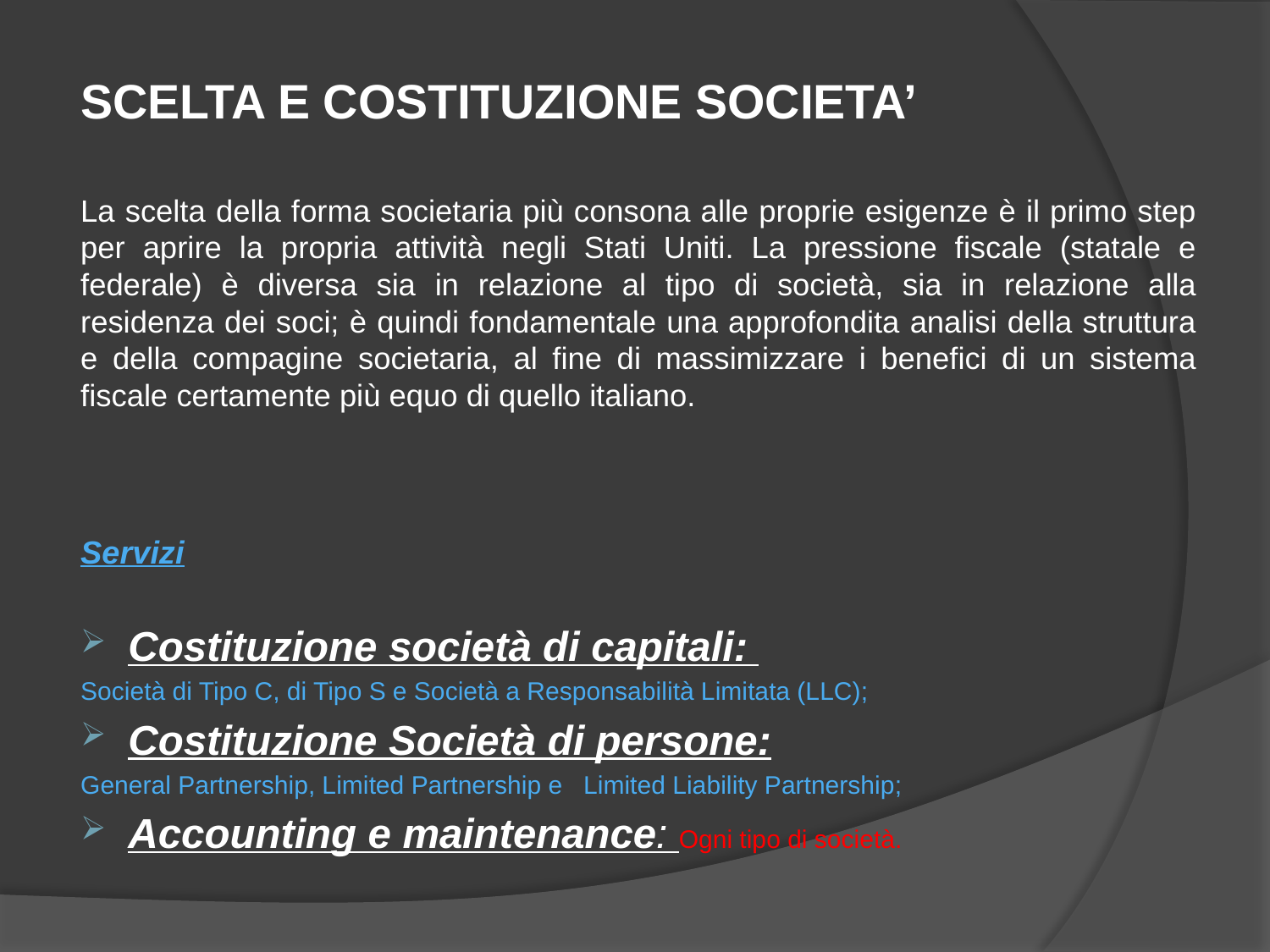

SCELTA E COSTITUZIONE SOCIETA’

La scelta della forma societaria più consona alle proprie esigenze è il primo step per aprire la propria attività negli Stati Uniti. La pressione fiscale (statale e federale) è diversa sia in relazione al tipo di società, sia in relazione alla residenza dei soci; è quindi fondamentale una approfondita analisi della struttura e della compagine societaria, al fine di massimizzare i benefici di un sistema fiscale certamente più equo di quello italiano.

Servizi

Costituzione società di capitali:
Società di Tipo C, di Tipo S e Società a Responsabilità Limitata (LLC);
Costituzione Società di persone:
General Partnership, Limited Partnership e   Limited Liability Partnership;
Accounting e maintenance: Ogni tipo di società.